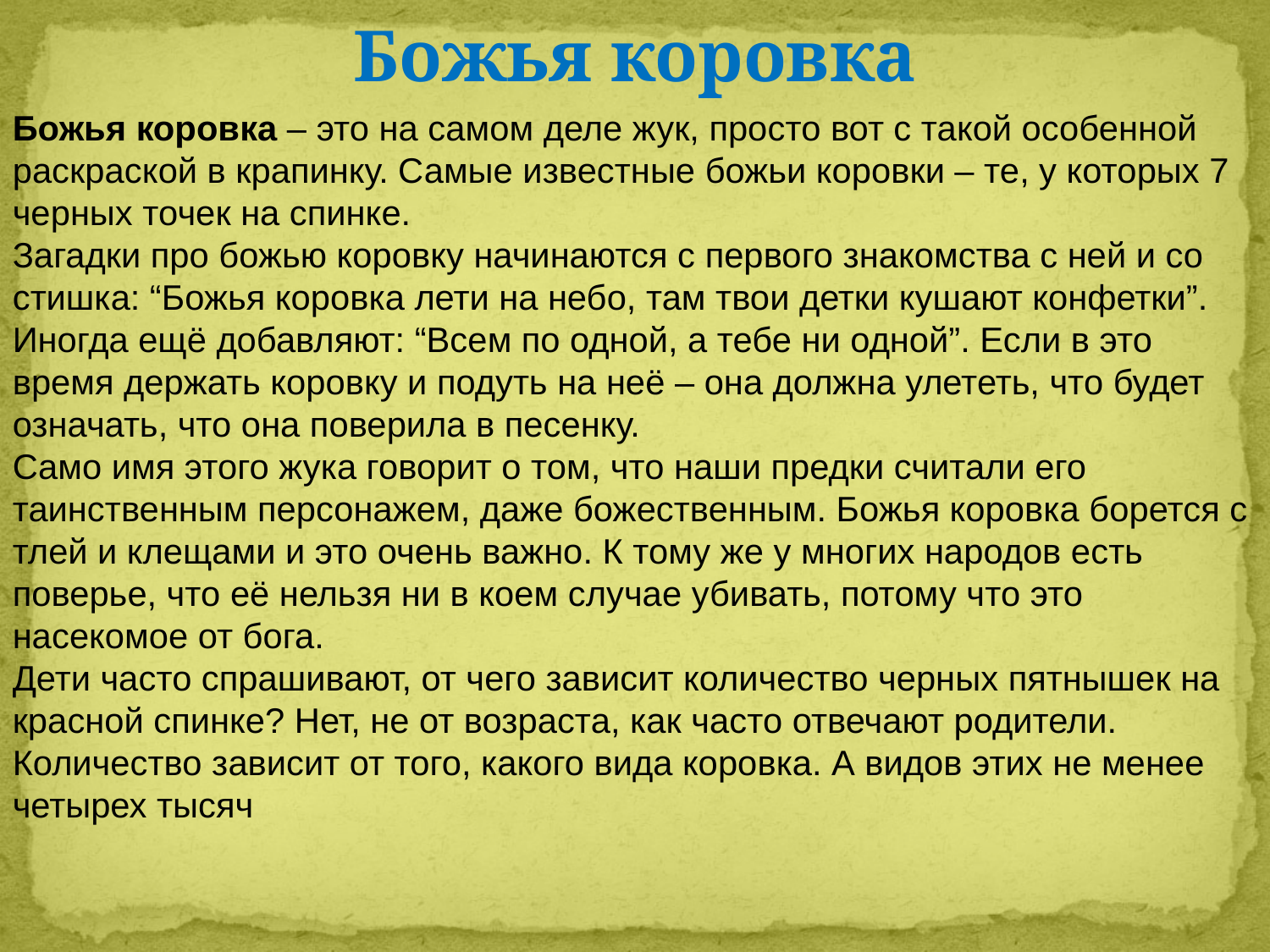

Божья коровка

Божья коровка – это на самом деле жук, просто вот с такой особенной раскраской в крапинку. Самые известные божьи коровки – те, у которых 7 черных точек на спинке.
Загадки про божью коровку начинаются с первого знакомства с ней и со стишка: “Божья коровка лети на небо, там твои детки кушают конфетки”. Иногда ещё добавляют: “Всем по одной, а тебе ни одной”. Если в это время держать коровку и подуть на неё – она должна улететь, что будет означать, что она поверила в песенку.
Само имя этого жука говорит о том, что наши предки считали его таинственным персонажем, даже божественным. Божья коровка борется с тлей и клещами и это очень важно. К тому же у многих народов есть поверье, что её нельзя ни в коем случае убивать, потому что это насекомое от бога.
Дети часто спрашивают, от чего зависит количество черных пятнышек на красной спинке? Нет, не от возраста, как часто отвечают родители. Количество зависит от того, какого вида коровка. А видов этих не менее четырех тысяч